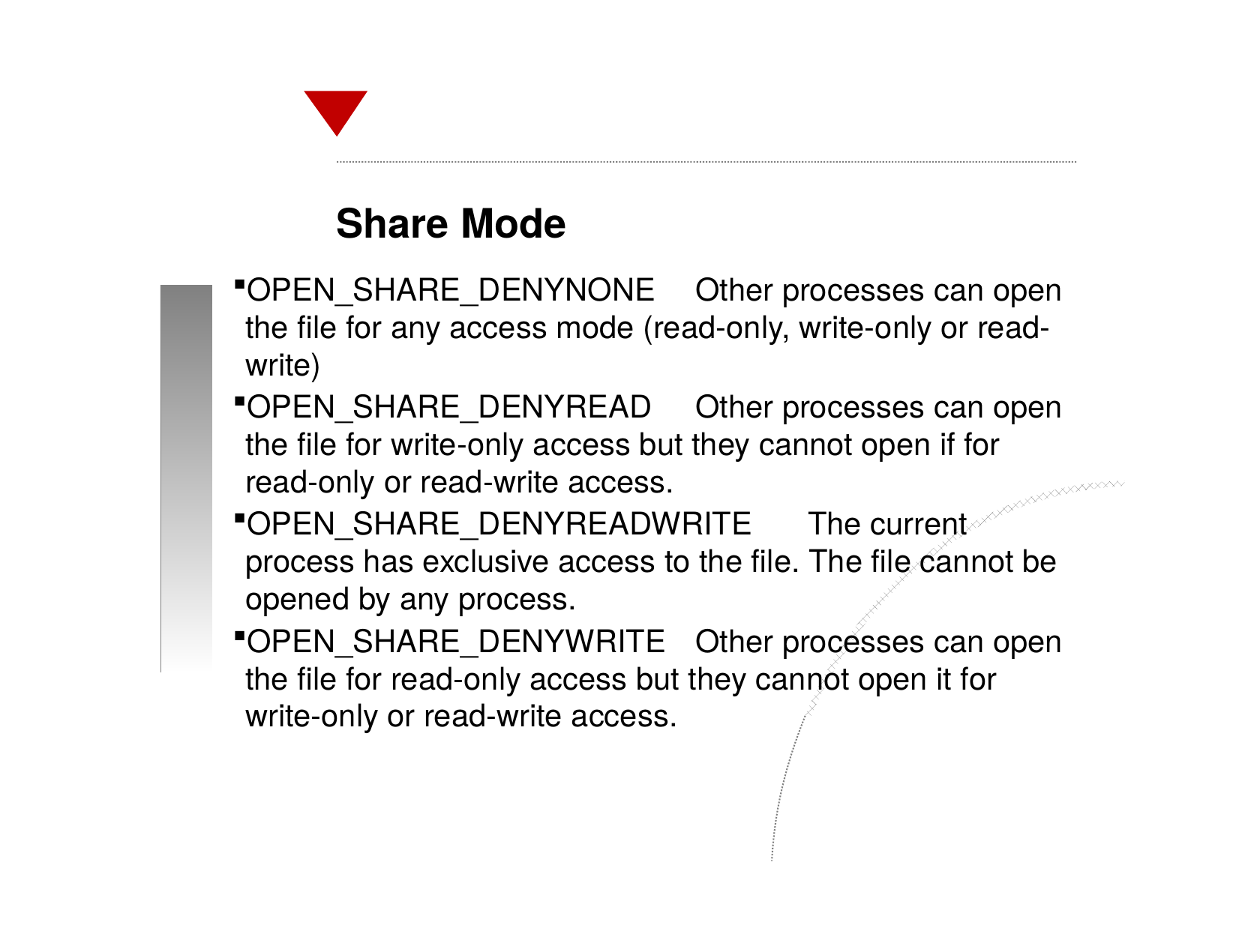

Share Mode
OPEN_SHARE_DENYNONE	Other processes can open the file for any access mode (read-only, write-only or read-write)
OPEN_SHARE_DENYREAD	Other processes can open the file for write-only access but they cannot open if for read-only or read-write access.
OPEN_SHARE_DENYREADWRITE	The current process has exclusive access to the file. The file cannot be opened by any process.
OPEN_SHARE_DENYWRITE	Other processes can open the file for read-only access but they cannot open it for write-only or read-write access.